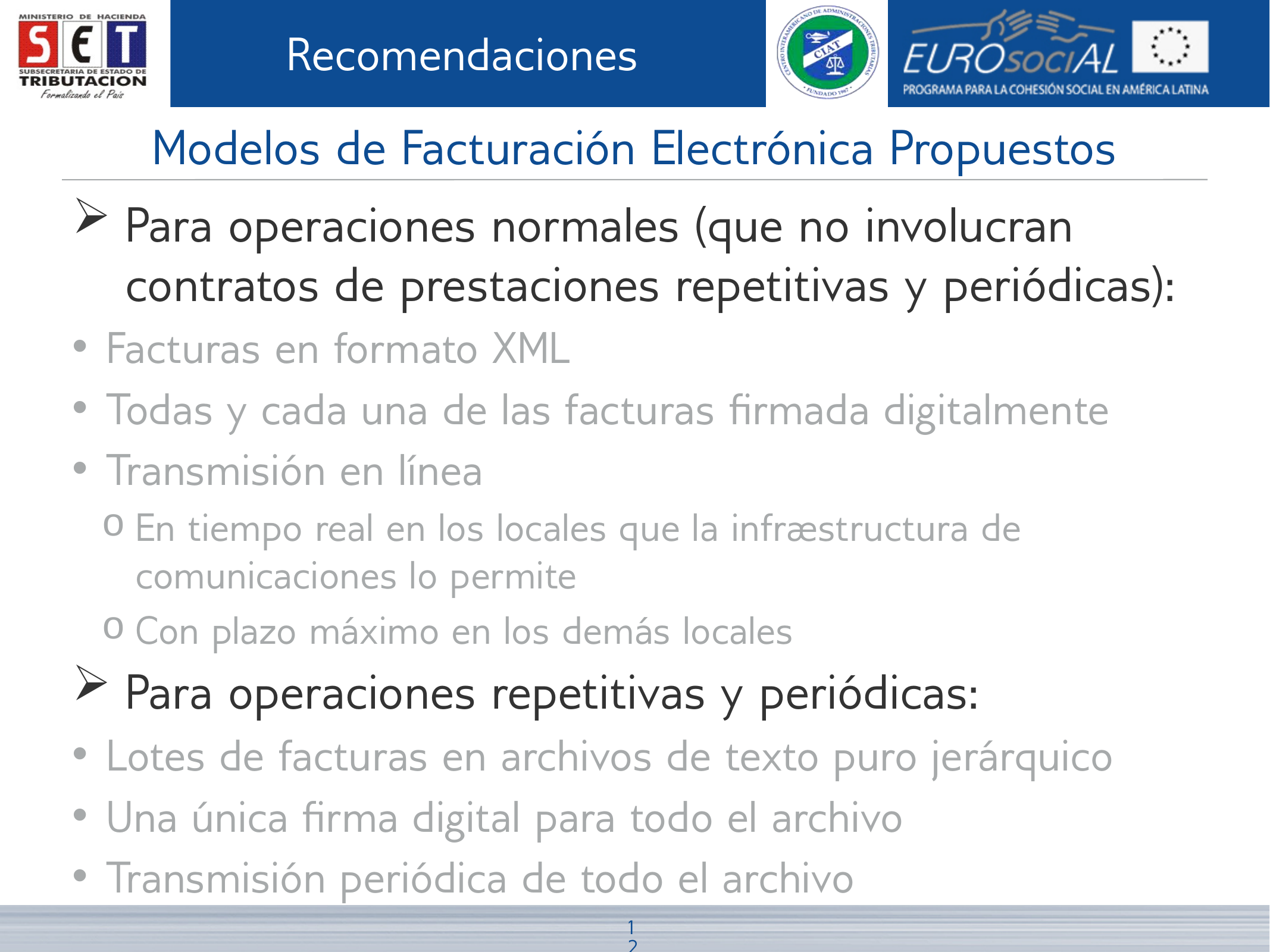

Recomendaciones
# Modelos de Facturación Electrónica Propuestos
Para operaciones normales (que no involucran contratos de prestaciones repetitivas y periódicas):
Facturas en formato XML
Todas y cada una de las facturas firmada digitalmente
Transmisión en línea
En tiempo real en los locales que la infraestructura de comunicaciones lo permite
Con plazo máximo en los demás locales
Para operaciones repetitivas y periódicas:
Lotes de facturas en archivos de texto puro jerárquico
Una única firma digital para todo el archivo
Transmisión periódica de todo el archivo
12